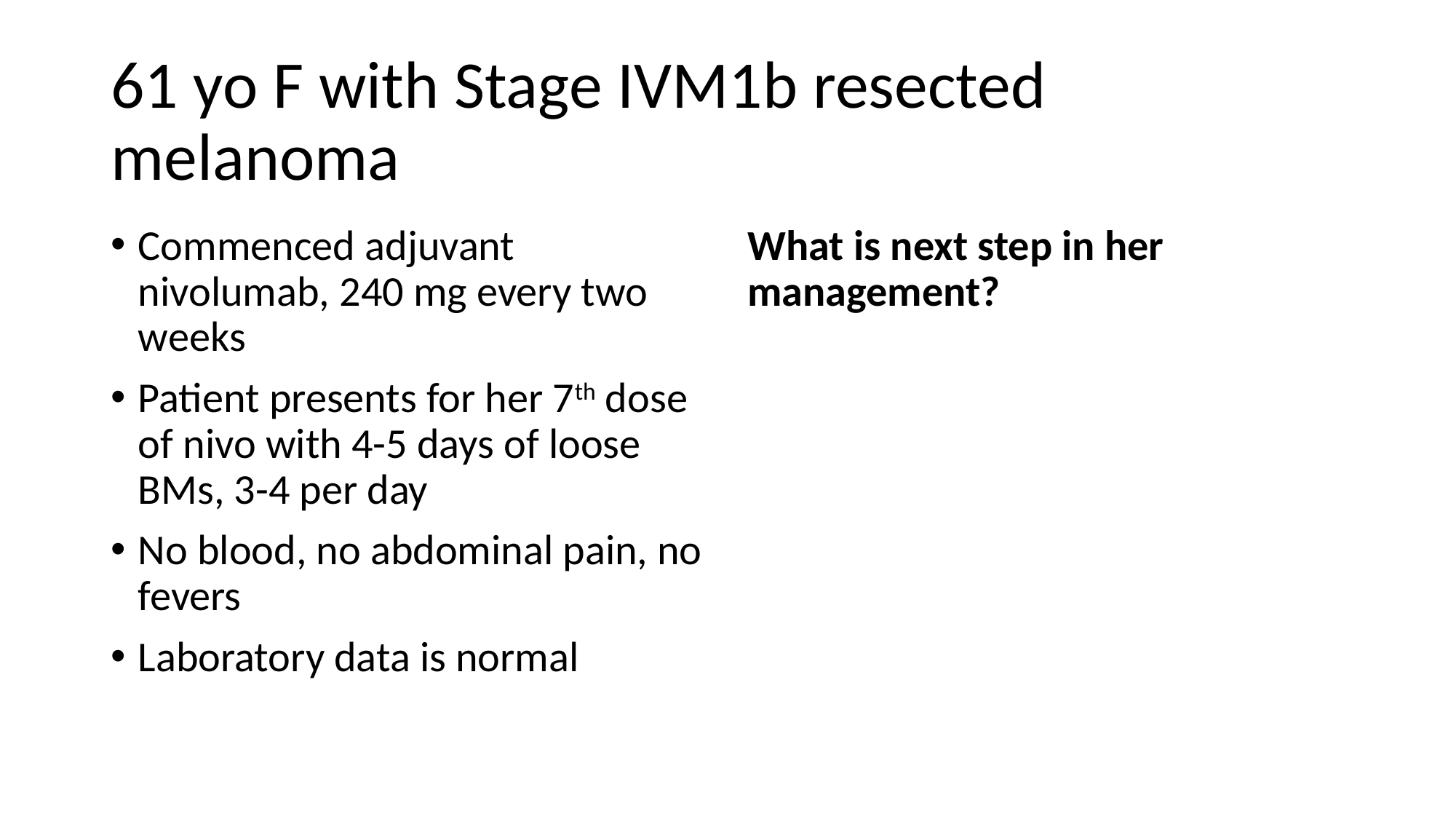

# 61 yo F with Stage IVM1b resected melanoma
What is next step in her management?
Hold nivolumab, monitor symptoms, see back in 2 weeks
Hold nivolumab, start high-dose steroids
Continue nivolumab, start high-dose steroids
Colonoscopy

Commenced adjuvant nivolumab, 240 mg every two weeks
Patient presents for her 7th dose of nivo with 4-5 days of loose BMs, 3-4 per day
No blood, no abdominal pain, no fevers
Laboratory data is normal